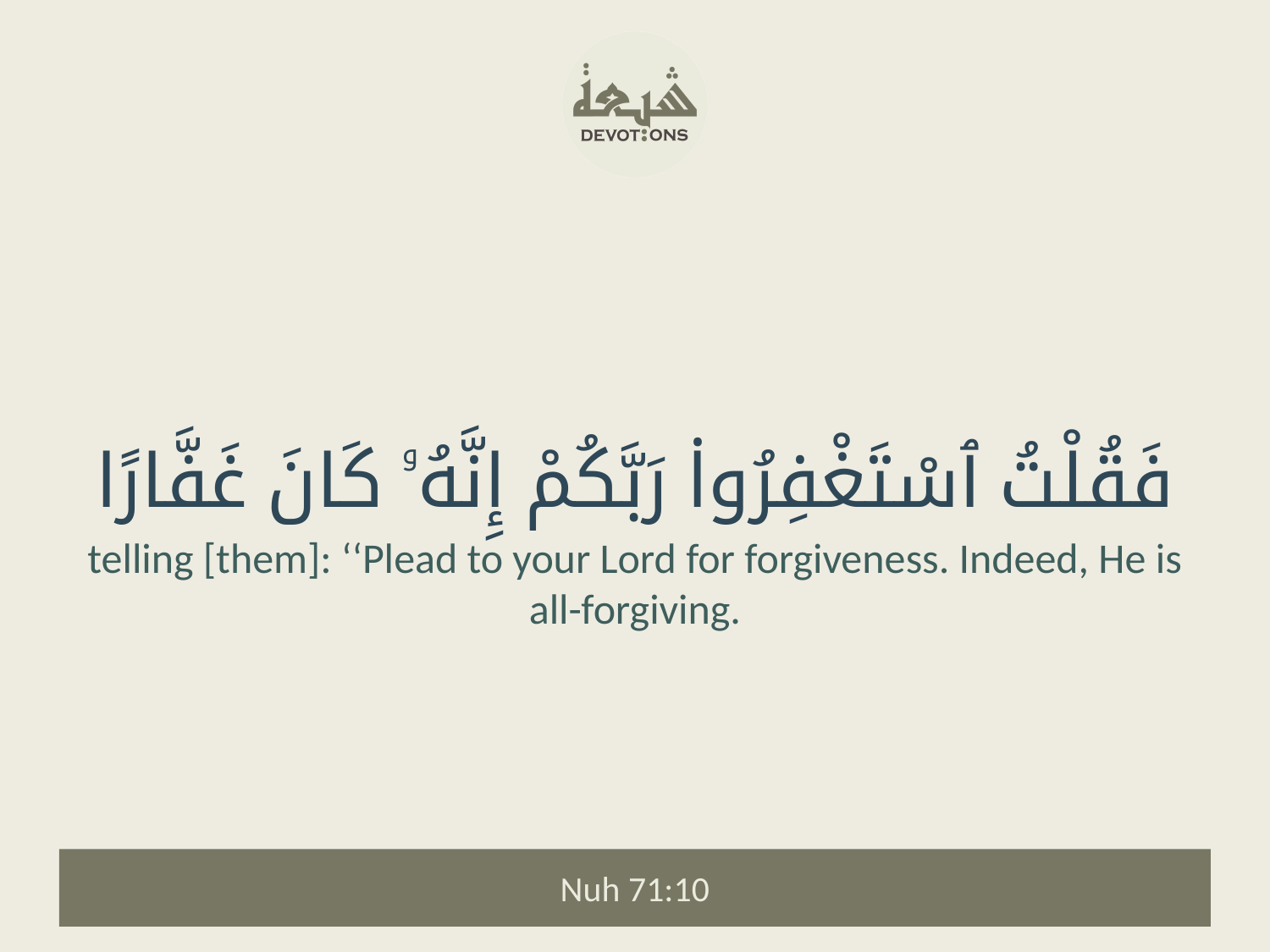

فَقُلْتُ ٱسْتَغْفِرُوا۟ رَبَّكُمْ إِنَّهُۥ كَانَ غَفَّارًا
telling [them]: ‘‘Plead to your Lord for forgiveness. Indeed, He is all-forgiving.
Nuh 71:10